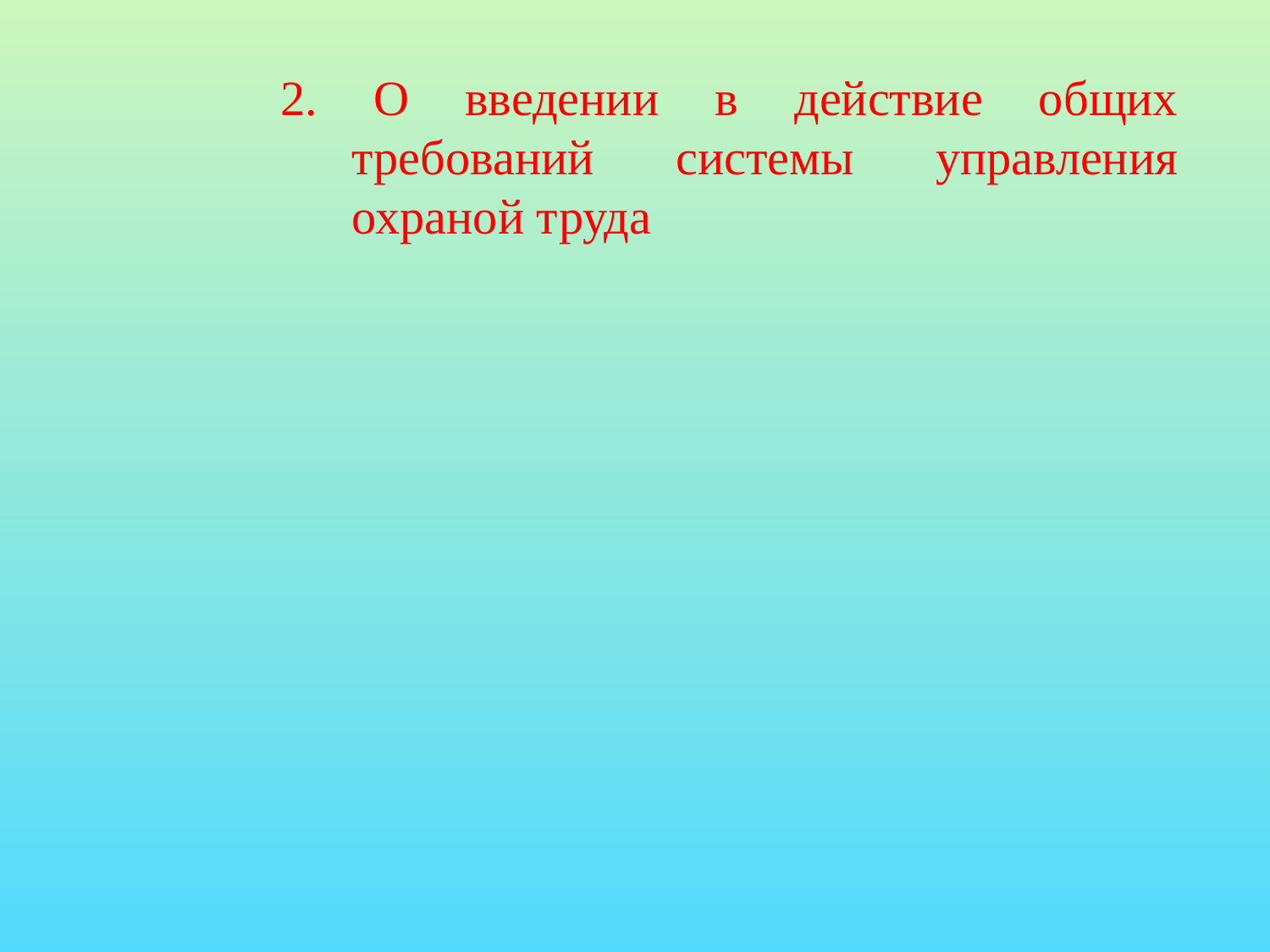

2. О введении в действие общих требований системы управления охраной труда